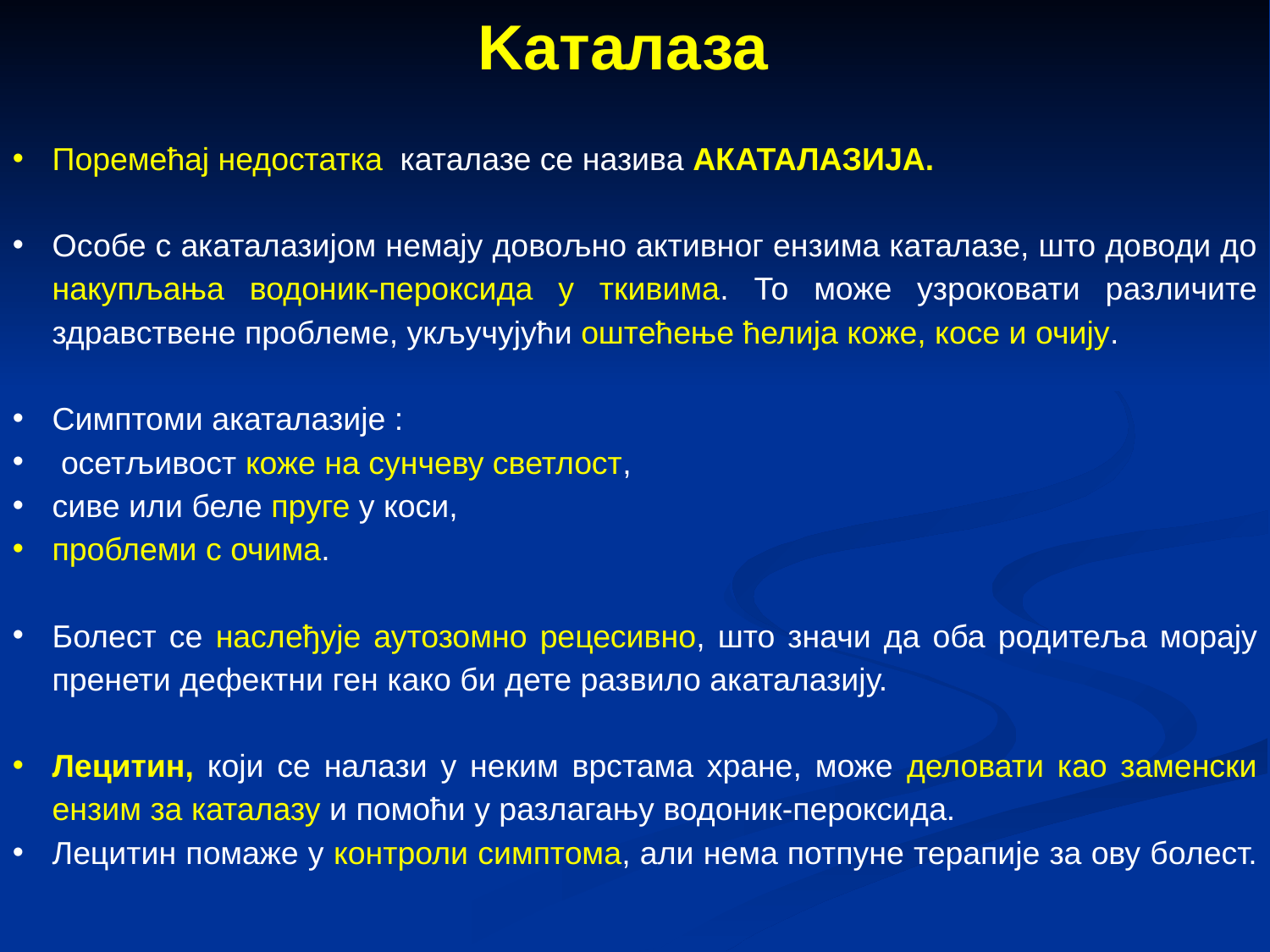

Kaталаза
Поремећај недостатка  каталазе се назива АКАТАЛАЗИЈА.

Особе с акаталазијом немају довољно активног ензима каталазе, што доводи до накупљања водоник-пероксида у ткивима. То може узроковати различите здравствене проблеме, укључујући оштећење ћелија коже, косе и очију.

Симптоми акаталазије :
 осетљивост коже на сунчеву светлост,
сиве или беле пруге у коси,
проблеми с очима.

Болест се наслеђује аутозомно рецесивно, што значи да оба родитеља морају пренети дефектни ген како би дете развило акаталазију.

Лецитин, који се налази у неким врстама хране, може деловати као заменски ензим за каталазу и помоћи у разлагању водоник-пероксида.
Лецитин помаже у контроли симптома, али нема потпуне терапије за ову болест.